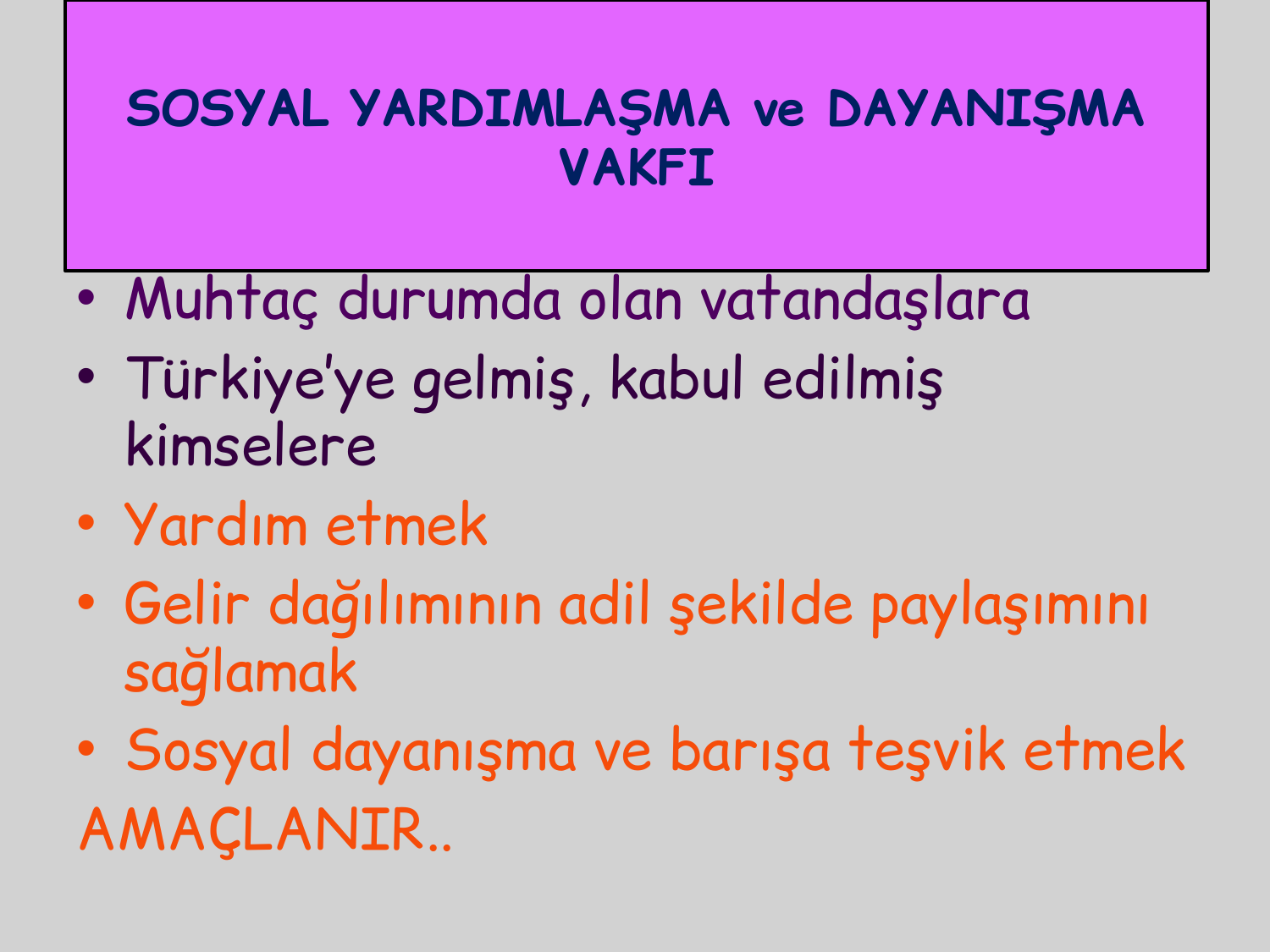

# SOSYAL YARDIMLAŞMA ve DAYANIŞMA VAKFI
Muhtaç durumda olan vatandaşlara
Türkiye’ye gelmiş, kabul edilmiş kimselere
Yardım etmek
Gelir dağılımının adil şekilde paylaşımını sağlamak
Sosyal dayanışma ve barışa teşvik etmek
AMAÇLANIR..